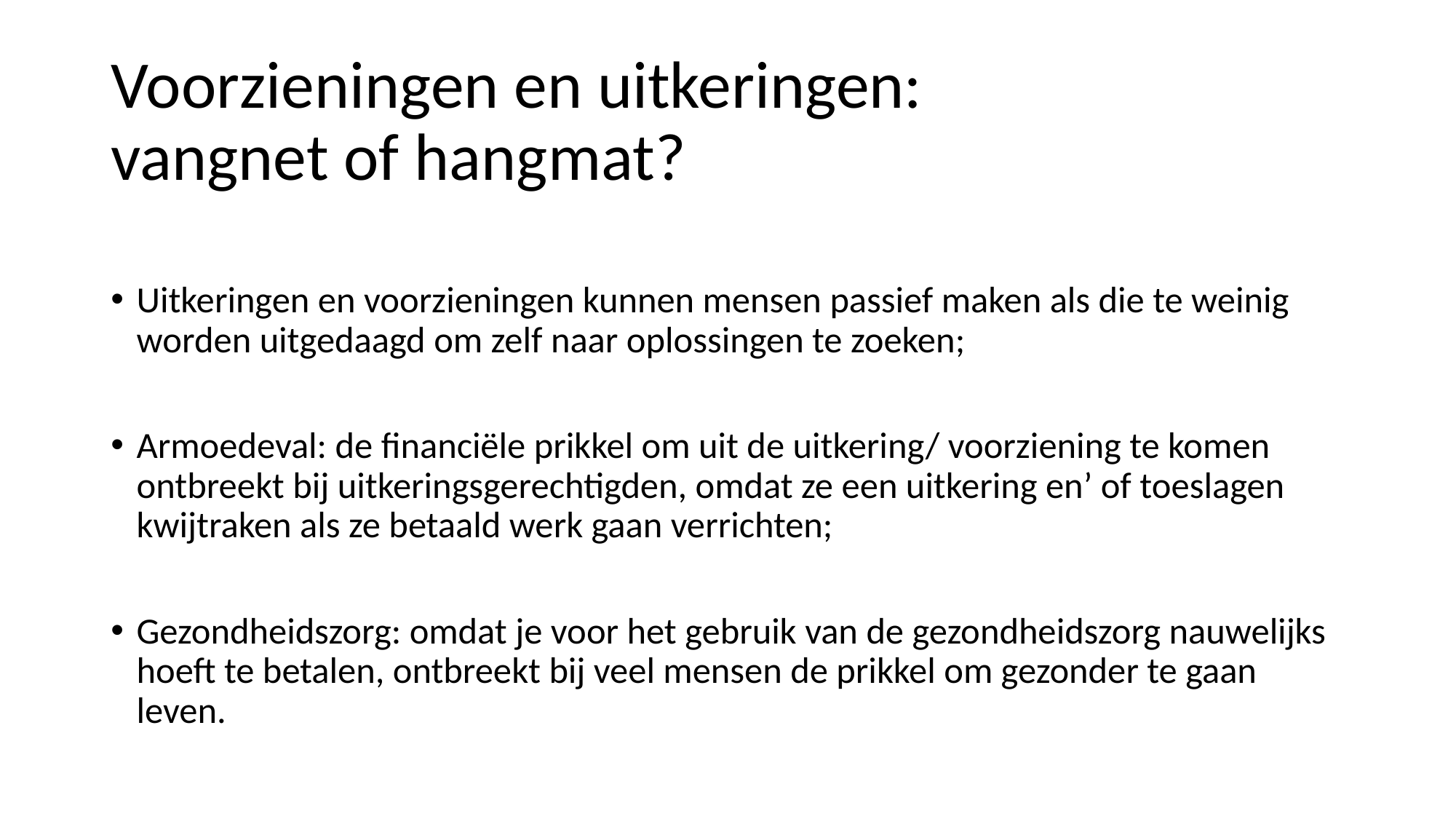

# Voorzieningen en uitkeringen: vangnet of hangmat?

Uitkeringen en voorzieningen kunnen mensen passief maken als die te weinig worden uitgedaagd om zelf naar oplossingen te zoeken;

Armoedeval: de financiële prikkel om uit de uitkering/ voorziening te komen ontbreekt bij uitkeringsgerechtigden, omdat ze een uitkering en’ of toeslagen kwijtraken als ze betaald werk gaan verrichten;

Gezondheidszorg: omdat je voor het gebruik van de gezondheidszorg nauwelijks hoeft te betalen, ontbreekt bij veel mensen de prikkel om gezonder te gaan leven.